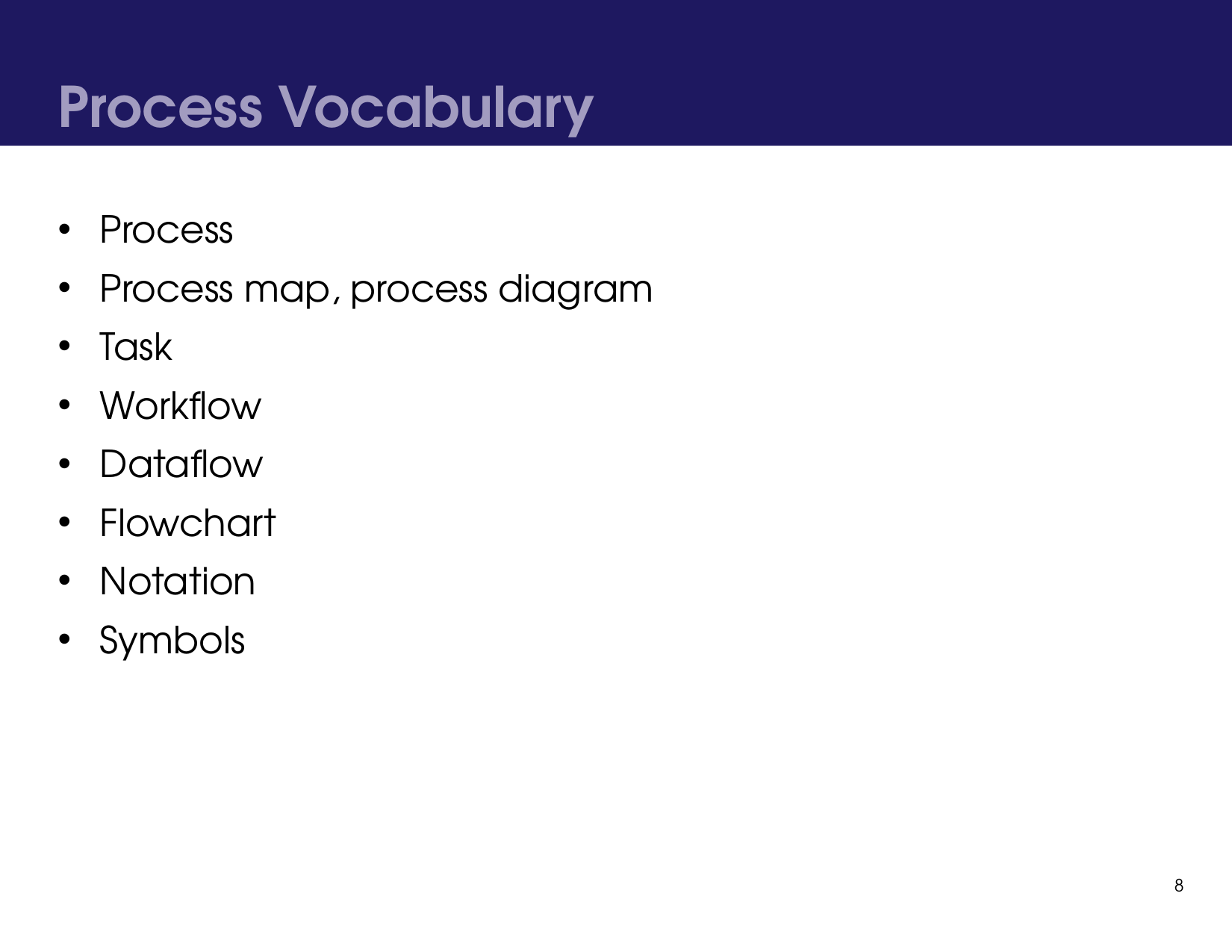

# Process Vocabulary
Process
Process map, process diagram
Task
Workflow
Dataflow
Flowchart
Notation
Symbols

8